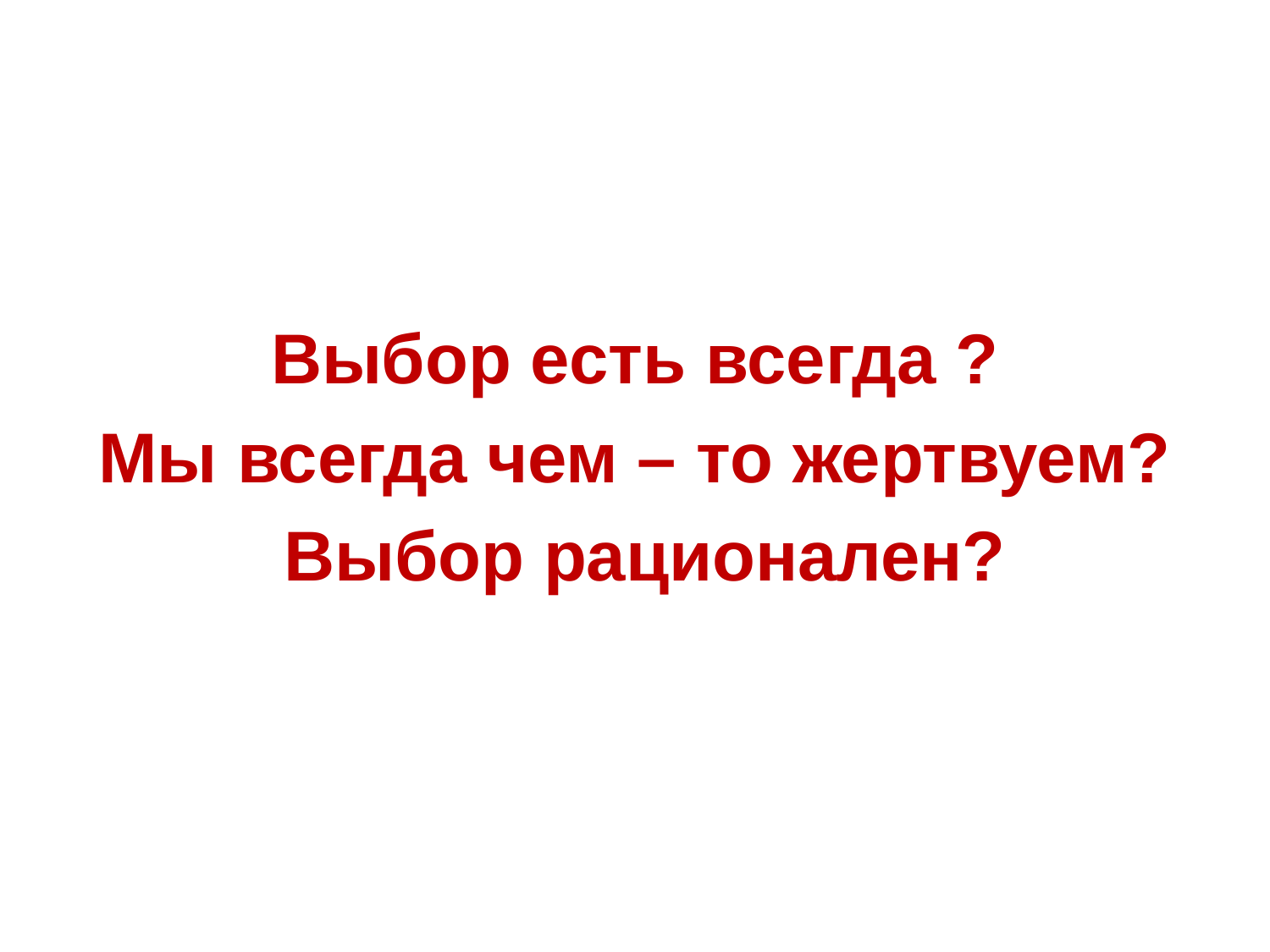

Выбор есть всегда ?
Мы всегда чем – то жертвуем?
 Выбор рационален?